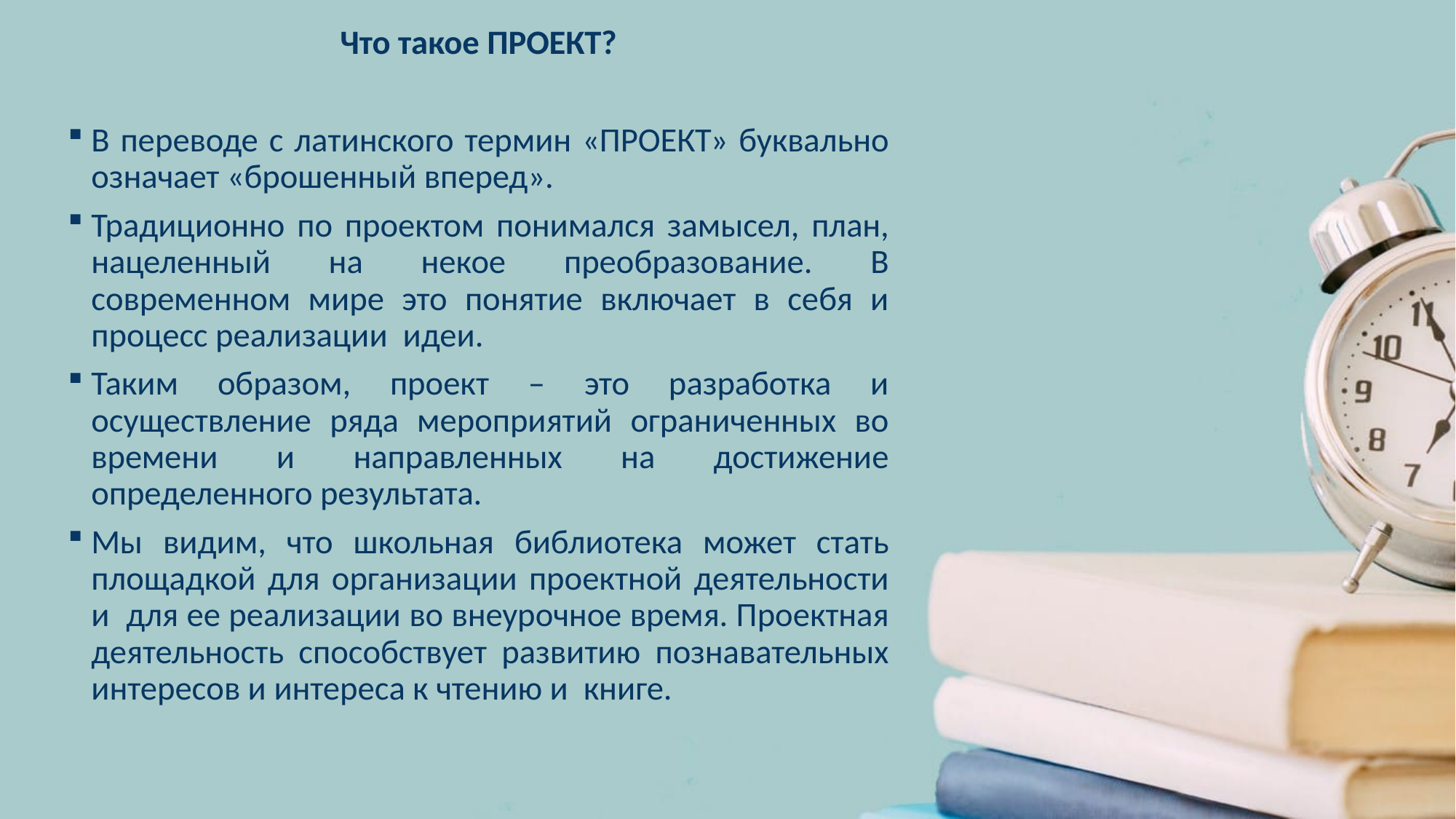

Что такое ПРОЕКТ?

В переводе с латинского термин «ПРОЕКТ» буквально означает «брошенный вперед».
Традиционно по проектом понимался замысел, план, нацеленный на некое преобразование. В современном мире это понятие включает в себя и процесс реализации  идеи.
Таким образом, проект – это разработка и осуществление ряда мероприятий ограниченных во времени и направленных на достижение определенного результата.
Мы видим, что школьная библиотека может стать площадкой для организации проектной деятельности и  для ее реализации во внеурочное время. Проектная деятельность способствует развитию познавательных интересов и интереса к чтению и  книге.